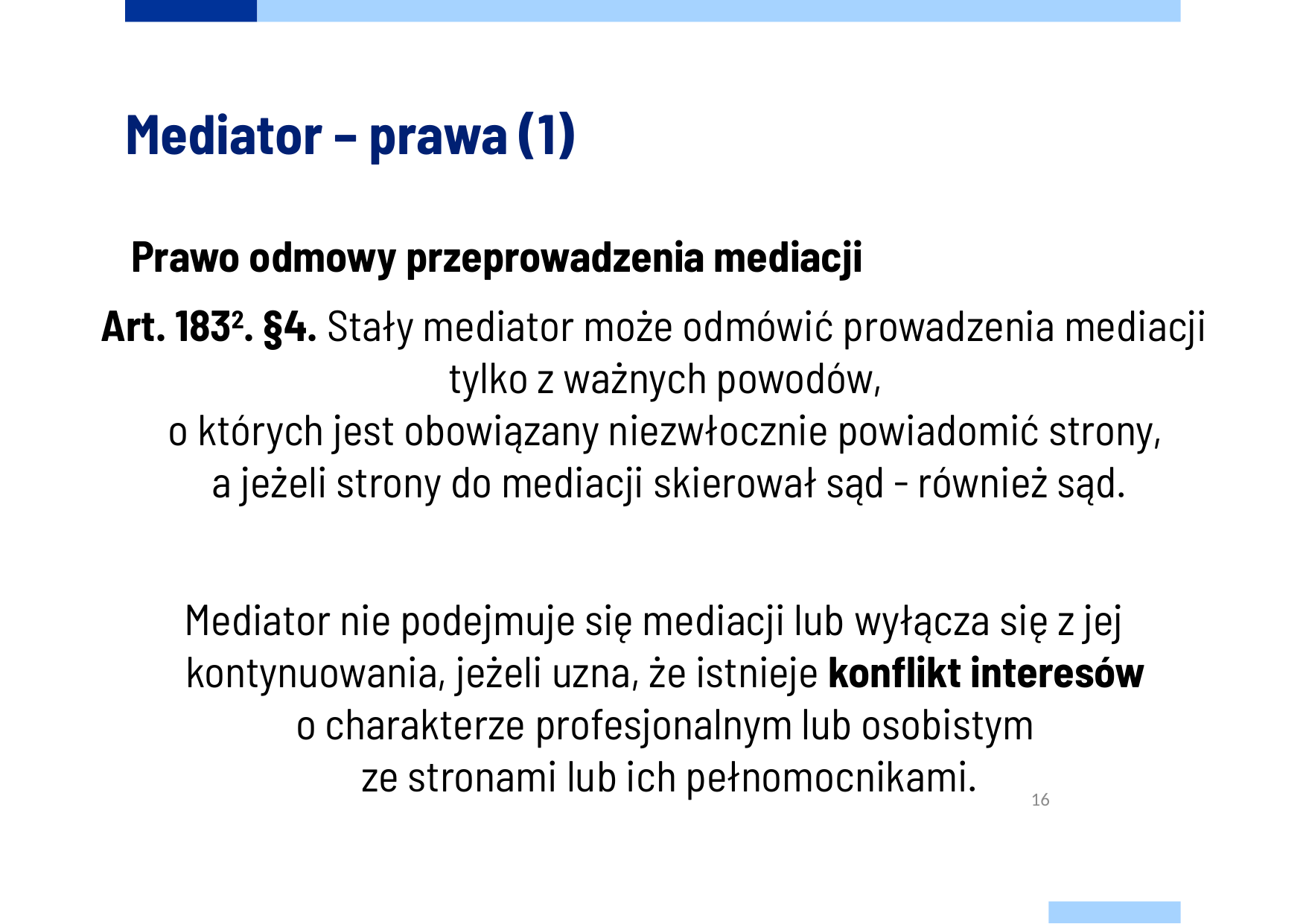

# Mediator – prawa (1)
	Prawo odmowy przeprowadzenia mediacji
Art. 1832. §4. Stały mediator może odmówić prowadzenia mediacji tylko z ważnych powodów,
o których jest obowiązany niezwłocznie powiadomić strony,
a jeżeli strony do mediacji skierował sąd - również sąd.

Mediator nie podejmuje się mediacji lub wyłącza się z jej kontynuowania, jeżeli uzna, że istnieje konflikt interesów
o charakterze profesjonalnym lub osobistym
ze stronami lub ich pełnomocnikami.

16